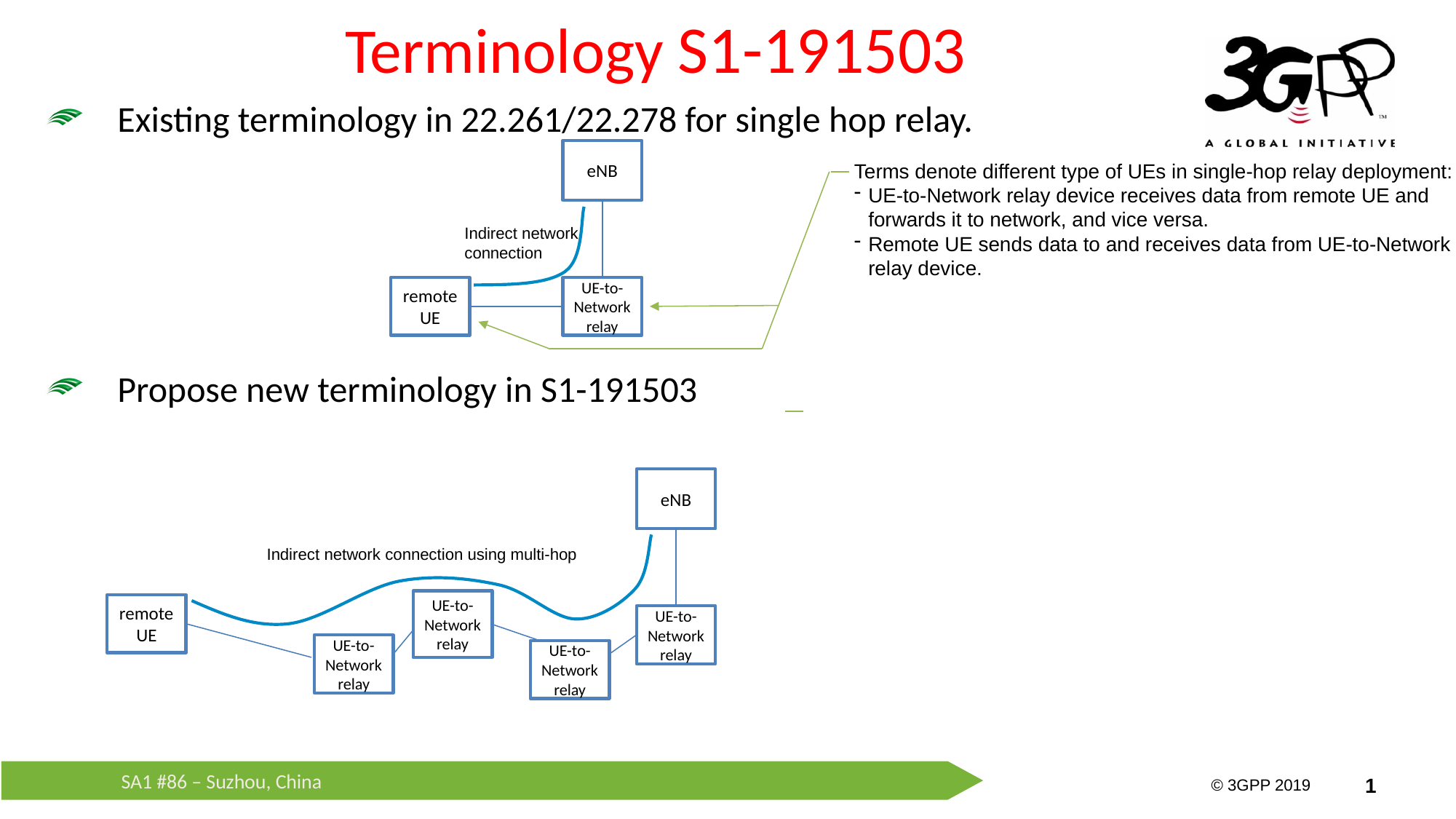

1
# Terminology S1-191503
Existing terminology in 22.261/22.278 for single hop relay.

Propose new terminology in S1-191503
eNB
Terms denote different type of UEs in single-hop relay deployment:
UE-to-Network relay device receives data from remote UE and forwards it to network, and vice versa.
Remote UE sends data to and receives data from UE-to-Network relay device.

Indirect network connection
remote UE
UE-to- Network relay
eNB

Indirect network connection using multi-hop
UE-to- Network relay
remote UE
UE-to- Network relay
UE-to- Network relay
UE-to- Network relay